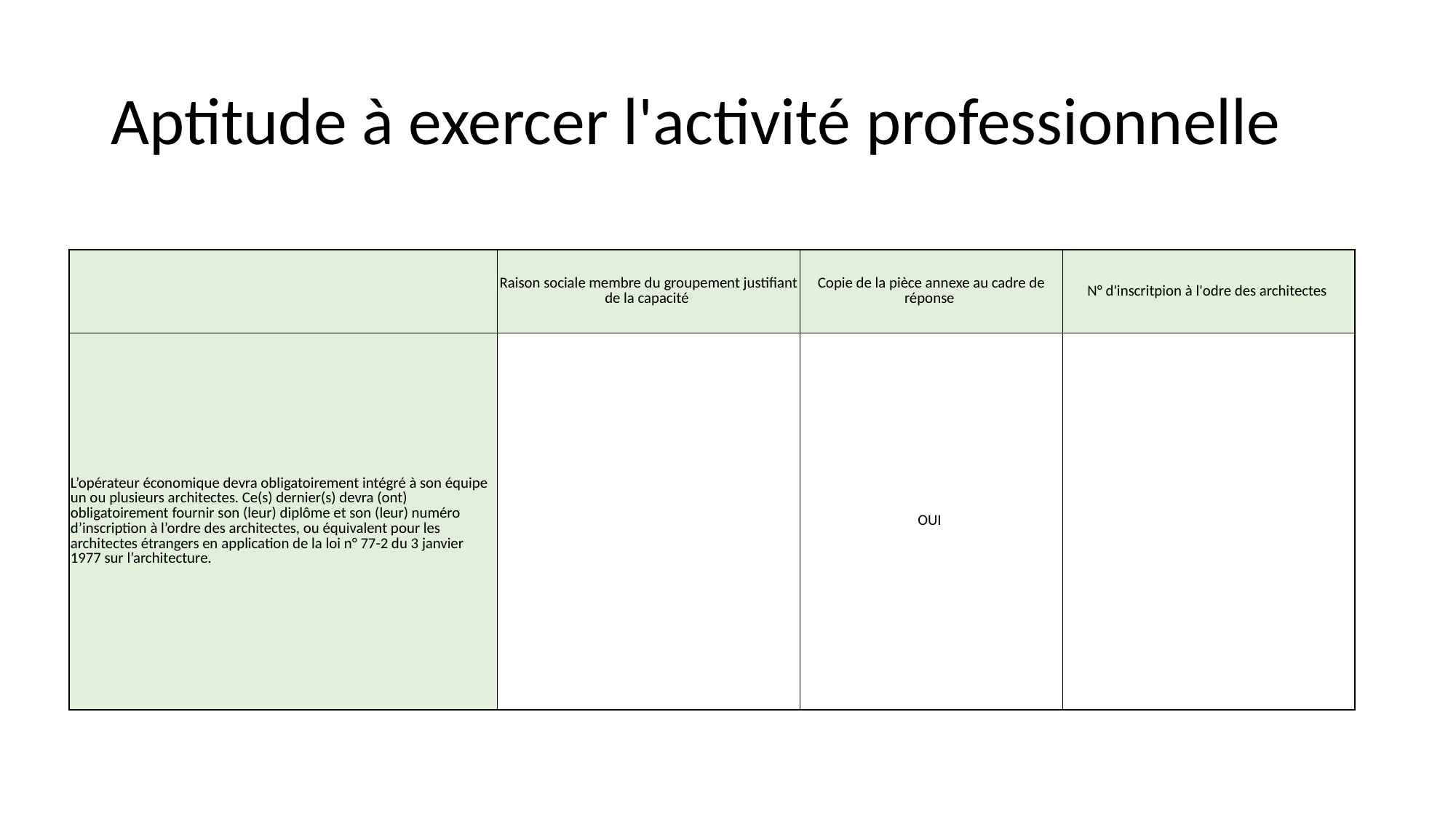

# Aptitude à exercer l'activité professionnelle
|  | Raison sociale membre du groupement justifiant de la capacité | Copie de la pièce annexe au cadre de réponse | N° d'inscritpion à l'odre des architectes |
| --- | --- | --- | --- |
| L’opérateur économique devra obligatoirement intégré à son équipe un ou plusieurs architectes. Ce(s) dernier(s) devra (ont) obligatoirement fournir son (leur) diplôme et son (leur) numéro d’inscription à l’ordre des architectes, ou équivalent pour les architectes étrangers en application de la loi n° 77-2 du 3 janvier 1977 sur l’architecture. |  | OUI |  |